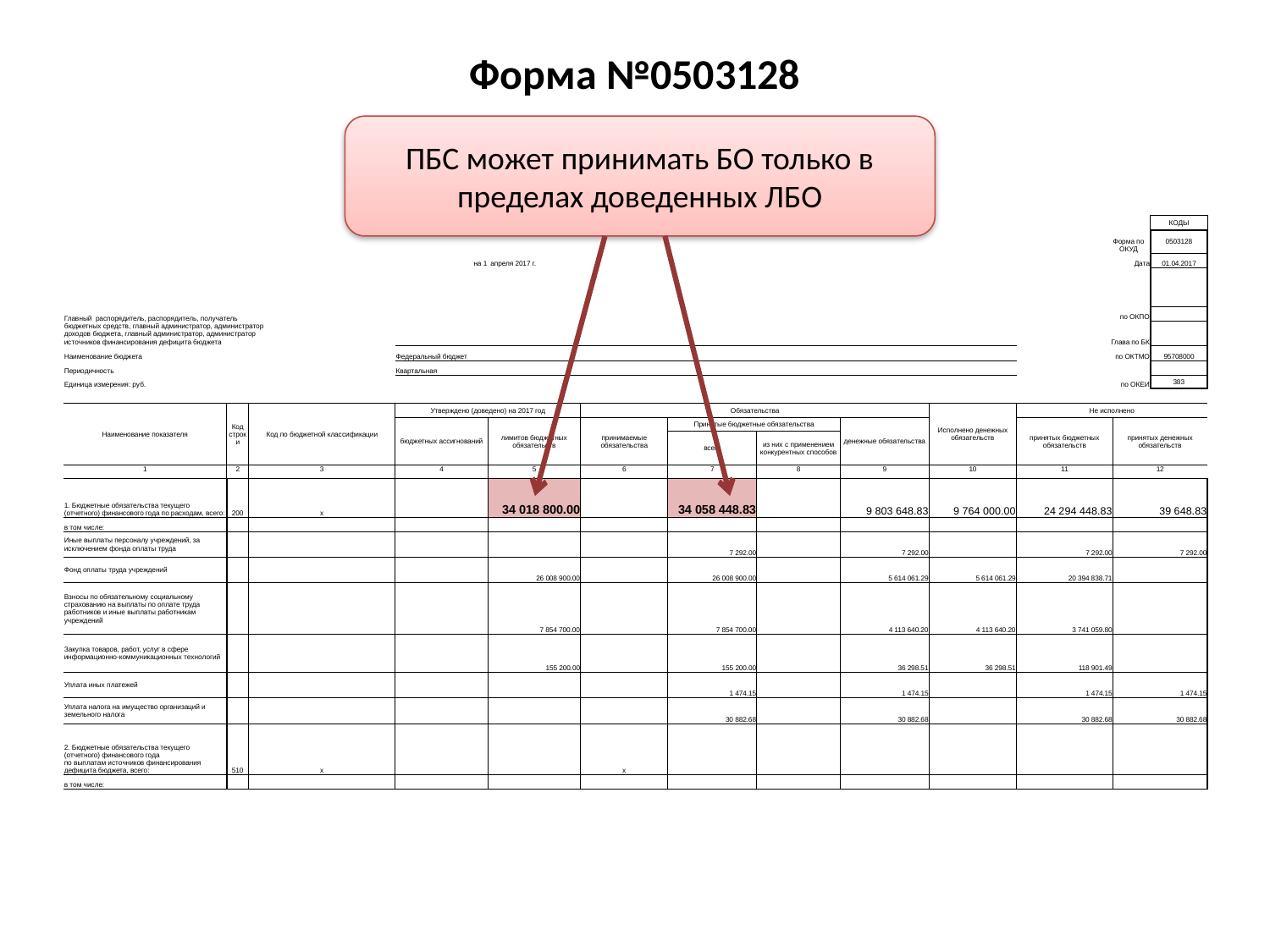

# Форма №0503128
ПБС может принимать БО только в пределах доведенных ЛБО
|  |  |  |  |  |  |  |  |  |  |  |  |  |  |  |  |  |
| --- | --- | --- | --- | --- | --- | --- | --- | --- | --- | --- | --- | --- | --- | --- | --- | --- |
| ОТЧЕТ |  |  |  |  |  |  |  |  |  |  |  |  |  |  |  |  |
| о бюджетных обязательствах |  |  |  |  |  |  |  |  |  |  |  |  |  |  |  | КОДЫ |
|  |  |  |  |  |  |  |  |  |  |  |  |  |  | Форма по ОКУД |  | 0503128 |
|  |  |  |  |  |  | на 1 | апреля 2017 г. |  |  |  |  |  |  | Дата |  | 01.04.2017 |
|  |  |  |  |  |  |  |  |  |  |  |  |  |  |  |  |  |
| Главный распорядитель, распорядитель, получатель бюджетных средств, главный администратор, администратор доходов бюджета, главный администратор, администратор источников финансирования дефицита бюджета |  |  |  |  |  |  |  |  |  |  |  |  |  |  |  |  |
|  |  |  |  |  |  |  |  |  |  |  |  |  |  | по ОКПО |  |  |
|  |  |  |  |  |  |  |  |  |  |  |  |  |  | Глава по БК |  |  |
| Наименование бюджета |  |  |  |  |  | Федеральный бюджет |  |  |  |  |  |  |  | по ОКТМО |  | 95708000 |
| Периодичность |  |  |  |  |  | Квартальная |  |  |  |  |  |  |  |  |  |  |
| Единица измерения: руб. |  |  |  |  |  |  |  |  |  |  |  |  |  | по ОКЕИ |  | 383 |
|  |  |  |  |  |  |  |  |  |  |  |  |  |  |  |  |  |
| Наименование показателя | Код строки | Код по бюджетной классификации |  |  |  | Утверждено (доведено) на 2017 год |  | Обязательства |  |  |  | Исполнено денежных обязательств | Не исполнено |  |  |  |
|  |  |  |  |  |  | бюджетных ассигнований | лимитов бюджетных обязательств | принимаемые обязательства | Принятые бюджетные обязательства |  | денежные обязательства |  | принятых бюджетных обязательств |  | принятых денежных обязательств |  |
|  |  |  |  |  |  |  |  |  | всего | из них с применением конкурентных способов |  |  |  |  |  |  |
| 1 | 2 | 3 |  |  |  | 4 | 5 | 6 | 7 | 8 | 9 | 10 | 11 |  | 12 |  |
| 1. Бюджетные обязательства текущего (отчетного) финансового года по расходам, всего: | 200 | х |  |  |  |  | 34 018 800.00 |  | 34 058 448.83 |  | 9 803 648.83 | 9 764 000.00 | 24 294 448.83 |  | 39 648.83 |  |
| в том числе: |  |  |  |  |  |  |  |  |  |  |  |  |  |  |  |  |
| Иные выплаты персоналу учреждений, за исключением фонда оплаты труда |  |  |  |  |  |  |  |  | 7 292.00 |  | 7 292.00 |  | 7 292.00 |  | 7 292.00 |  |
| Фонд оплаты труда учреждений |  |  |  |  |  |  | 26 008 900.00 |  | 26 008 900.00 |  | 5 614 061.29 | 5 614 061.29 | 20 394 838.71 |  |  |  |
| Взносы по обязательному социальному страхованию на выплаты по оплате труда работников и иные выплаты работникам учреждений |  |  |  |  |  |  | 7 854 700.00 |  | 7 854 700.00 |  | 4 113 640.20 | 4 113 640.20 | 3 741 059.80 |  |  |  |
| Закупка товаров, работ, услуг в сфере информационно-коммуникационных технологий |  |  |  |  |  |  | 155 200.00 |  | 155 200.00 |  | 36 298.51 | 36 298.51 | 118 901.49 |  |  |  |
| Уплата иных платежей |  |  |  |  |  |  |  |  | 1 474.15 |  | 1 474.15 |  | 1 474.15 |  | 1 474.15 |  |
| Уплата налога на имущество организаций и земельного налога |  |  |  |  |  |  |  |  | 30 882.68 |  | 30 882.68 |  | 30 882.68 |  | 30 882.68 |  |
| 2. Бюджетные обязательства текущего (отчетного) финансового года по выплатам источников финансирования дефицита бюджета, всего: | 510 | х |  |  |  |  |  | х |  |  |  |  |  |  |  |  |
| в том числе: |  |  |  |  |  |  |  |  |  |  |  |  |  |  |  |  |